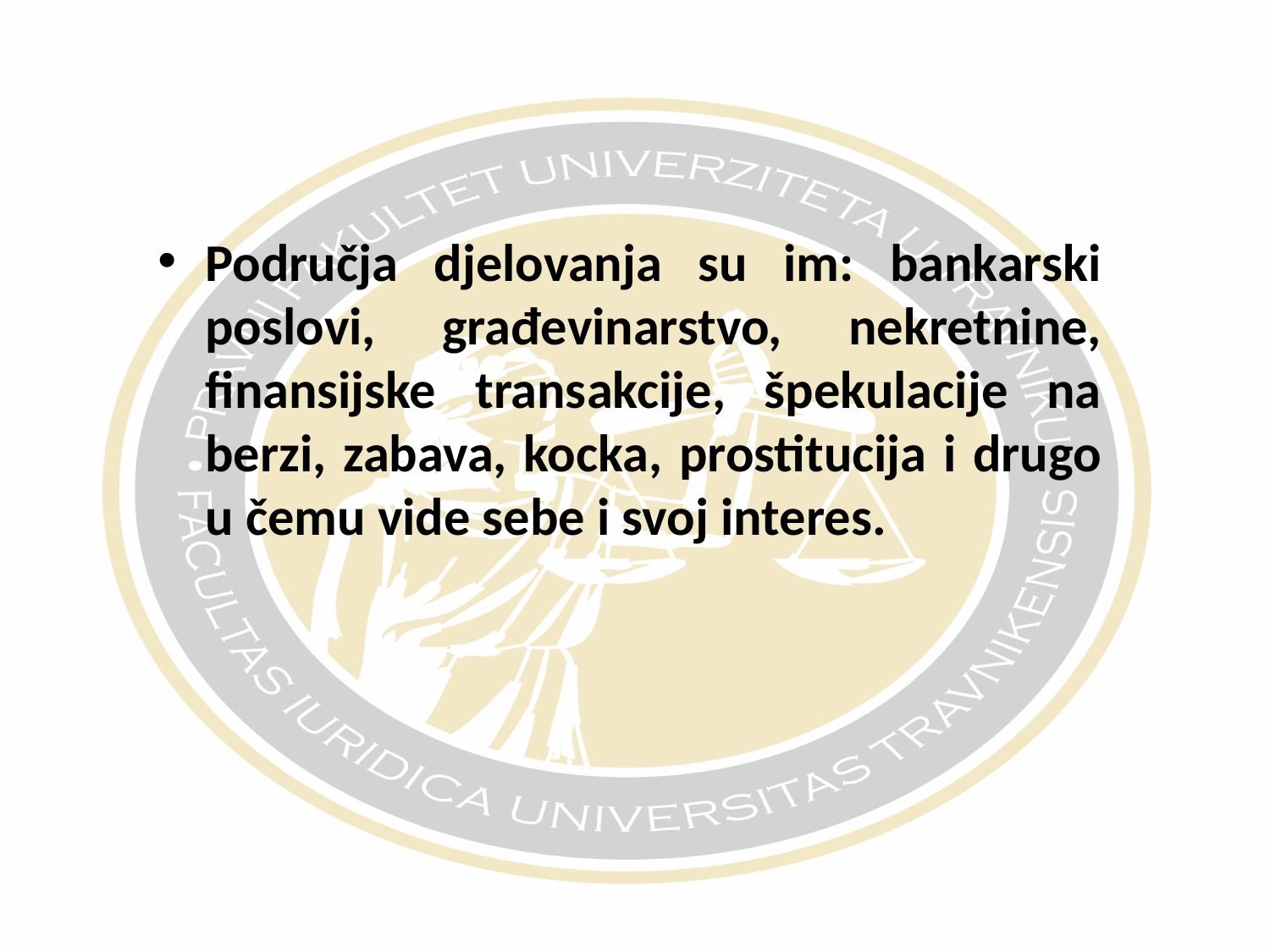

#
Područja djelovanja su im: bankarski poslovi, građevinarstvo, nekretnine, finansijske transakcije, špekulacije na berzi, zabava, kocka, prostitucija i drugo u čemu vide sebe i svoj interes.